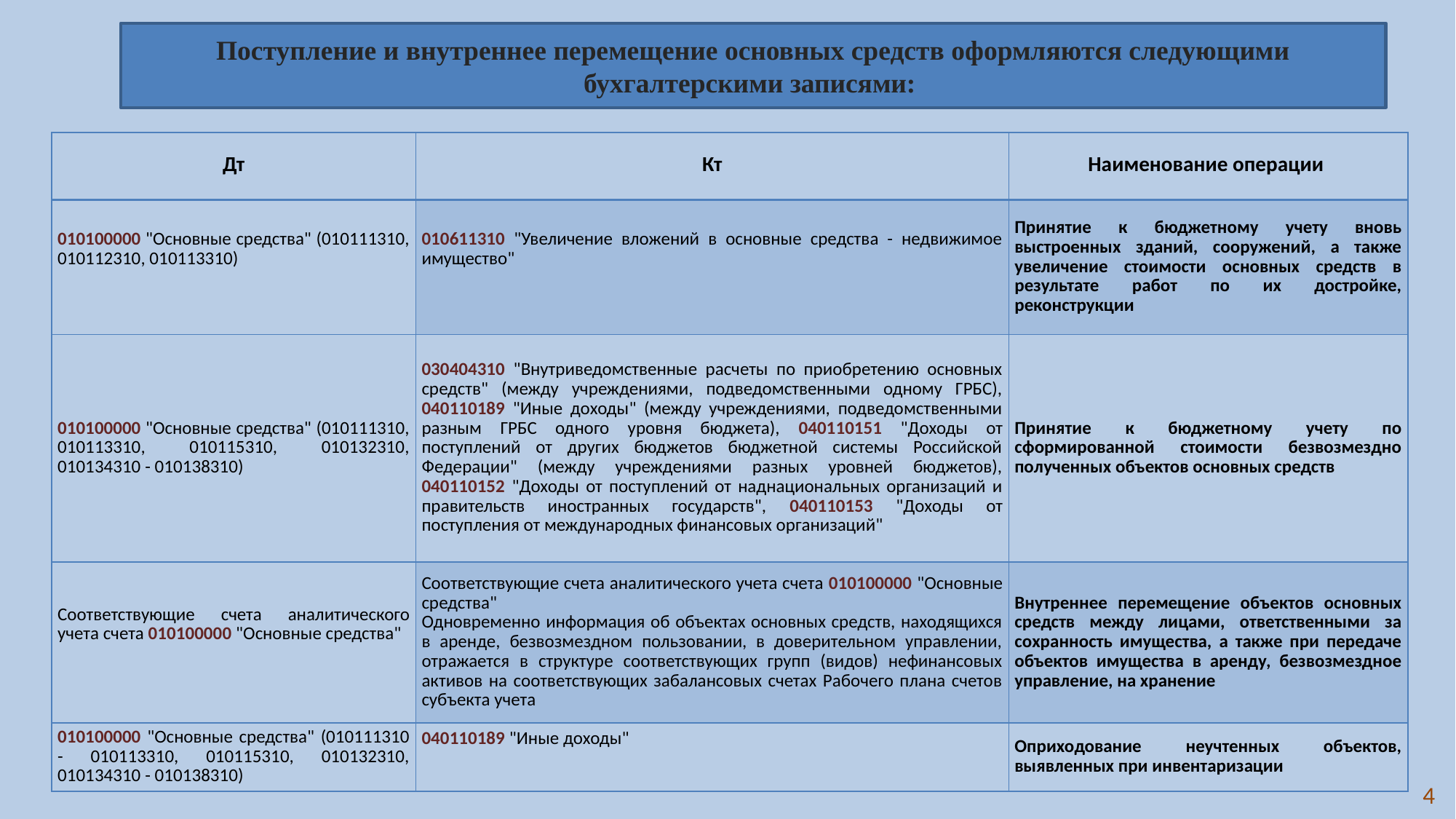

Поступление и внутреннее перемещение основных средств оформляются следующими бухгалтерскими записями:
| Дт | Кт | Наименование операции |
| --- | --- | --- |
| 010100000 "Основные средства" (010111310, 010112310, 010113310) | 010611310 "Увеличение вложений в основные средства - недвижимое имущество" | Принятие к бюджетному учету вновь выстроенных зданий, сооружений, а также увеличение стоимости основных средств в результате работ по их достройке, реконструкции |
| 010100000 "Основные средства" (010111310, 010113310, 010115310, 010132310, 010134310 - 010138310) | 030404310 "Внутриведомственные расчеты по приобретению основных средств" (между учреждениями, подведомственными одному ГРБС), 040110189 "Иные доходы" (между учреждениями, подведомственными разным ГРБС одного уровня бюджета), 040110151 "Доходы от поступлений от других бюджетов бюджетной системы Российской Федерации" (между учреждениями разных уровней бюджетов), 040110152 "Доходы от поступлений от наднациональных организаций и правительств иностранных государств", 040110153 "Доходы от поступления от международных финансовых организаций" | Принятие к бюджетному учету по сформированной стоимости безвозмездно полученных объектов основных средств |
| Соответствующие счета аналитического учета счета 010100000 "Основные средства" | Соответствующие счета аналитического учета счета 010100000 "Основные средства" Одновременно информация об объектах основных средств, находящихся в аренде, безвозмездном пользовании, в доверительном управлении, отражается в структуре соответствующих групп (видов) нефинансовых активов на соответствующих забалансовых счетах Рабочего плана счетов субъекта учета | Внутреннее перемещение объектов основных средств между лицами, ответственными за сохранность имущества, а также при передаче объектов имущества в аренду, безвозмездное управление, на хранение |
| 010100000 "Основные средства" (010111310 - 010113310, 010115310, 010132310, 010134310 - 010138310) | 040110189 "Иные доходы" | Оприходование неучтенных объектов, выявленных при инвентаризации |
4